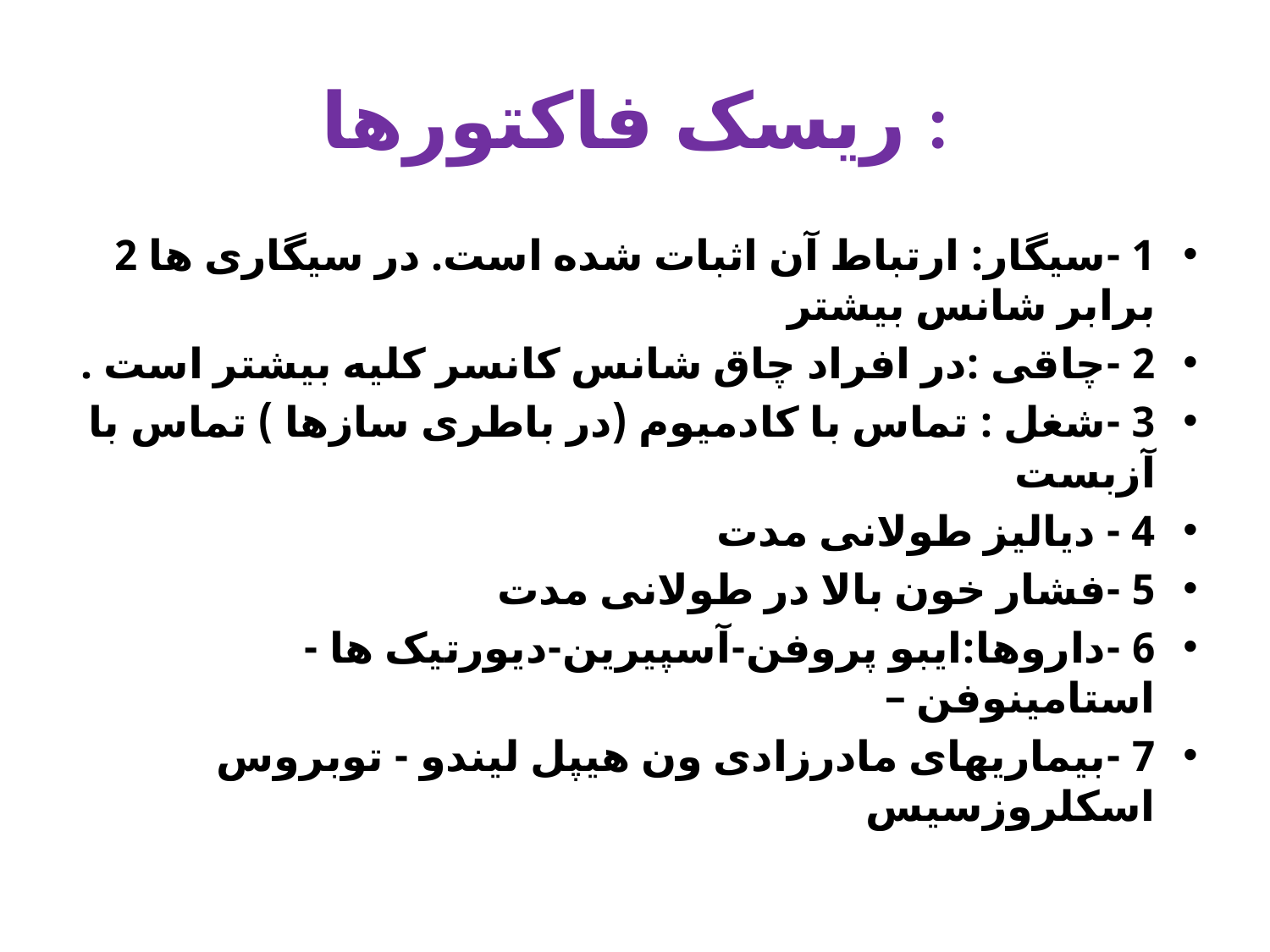

# ریسک فاکتورها :
1 -سیگار: ارتباط آن اثبات شده است. در سیگاری ها 2 برابر شانس بیشتر
2 -چاقی :در افراد چاق شانس کانسر کلیه بیشتر است .
3 -شغل : تماس با کادمیوم (در باطری سازها ) تماس با آزبست
4 - دیالیز طولانی مدت
5 -فشار خون بالا در طولانی مدت
6 -داروها:ایبو پروفن-آسپیرین-دیورتیک ها - استامینوفن –
7 -بیماریهای مادرزادی ون هیپل لیندو - توبروس اسکلروزسیس